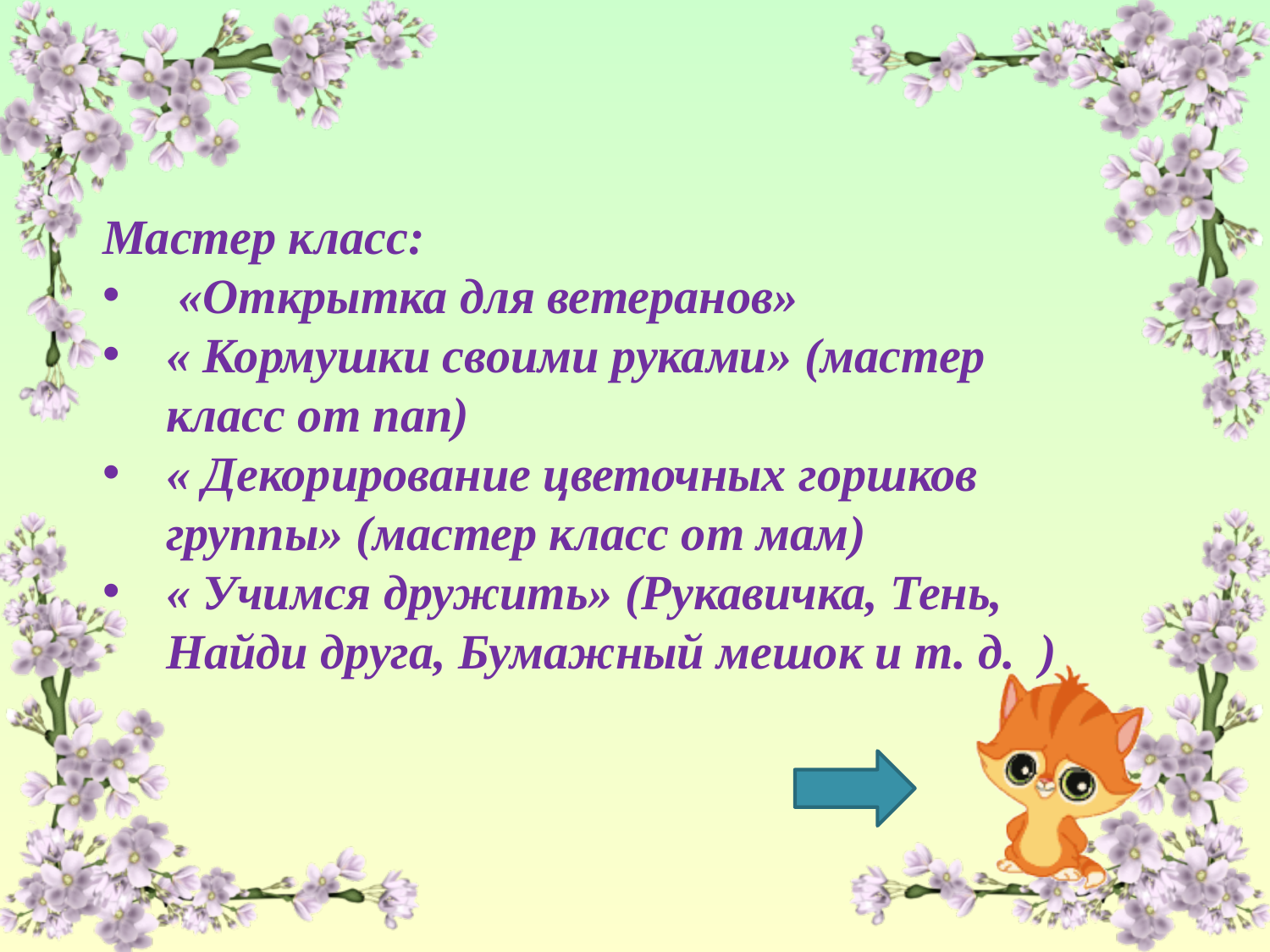

Мастер класс:
 «Открытка для ветеранов»
« Кормушки своими руками» (мастер класс от пап)
« Декорирование цветочных горшков группы» (мастер класс от мам)
« Учимся дружить» (Рукавичка, Тень, Найди друга, Бумажный мешок и т. д.  )